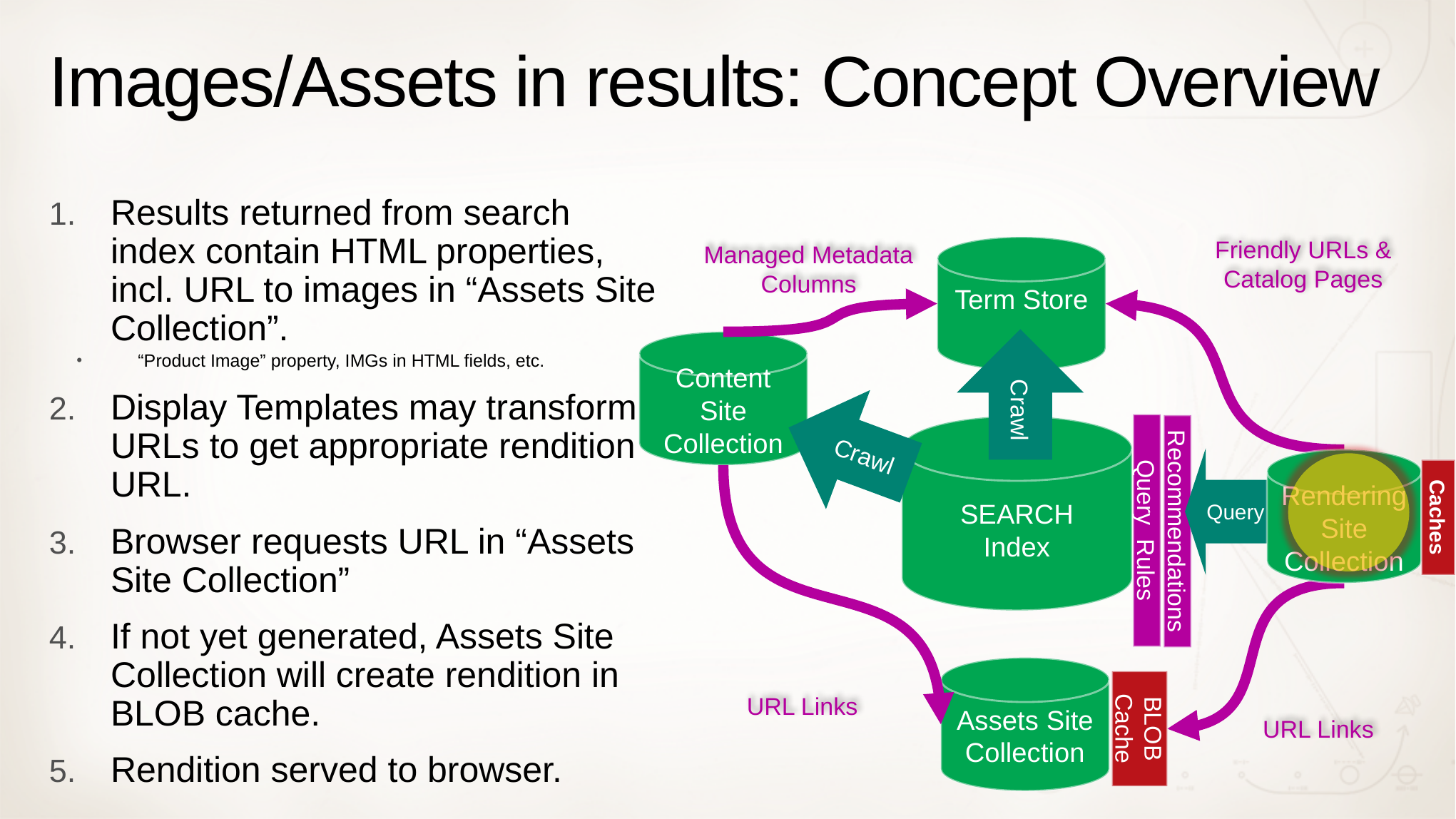

# Images/Assets in results: Concept Overview

Results returned from search index contain HTML properties, incl. URL to images in “Assets Site Collection”.
“Product Image” property, IMGs in HTML fields, etc.
Display Templates may transform URLs to get appropriate rendition URL.
Browser requests URL in “Assets Site Collection”
If not yet generated, Assets Site Collection will create rendition in BLOB cache.
Rendition served to browser.

Friendly URLs & Catalog Pages
Managed Metadata Columns
Term Store

Crawl
Content Site Collection
Crawl
Query  Rules
Recommendations
SEARCH
Index
Query
Rendering Site Collection
Assets Site Collection
BLOB Cache
URL Links
URL Links
Caches